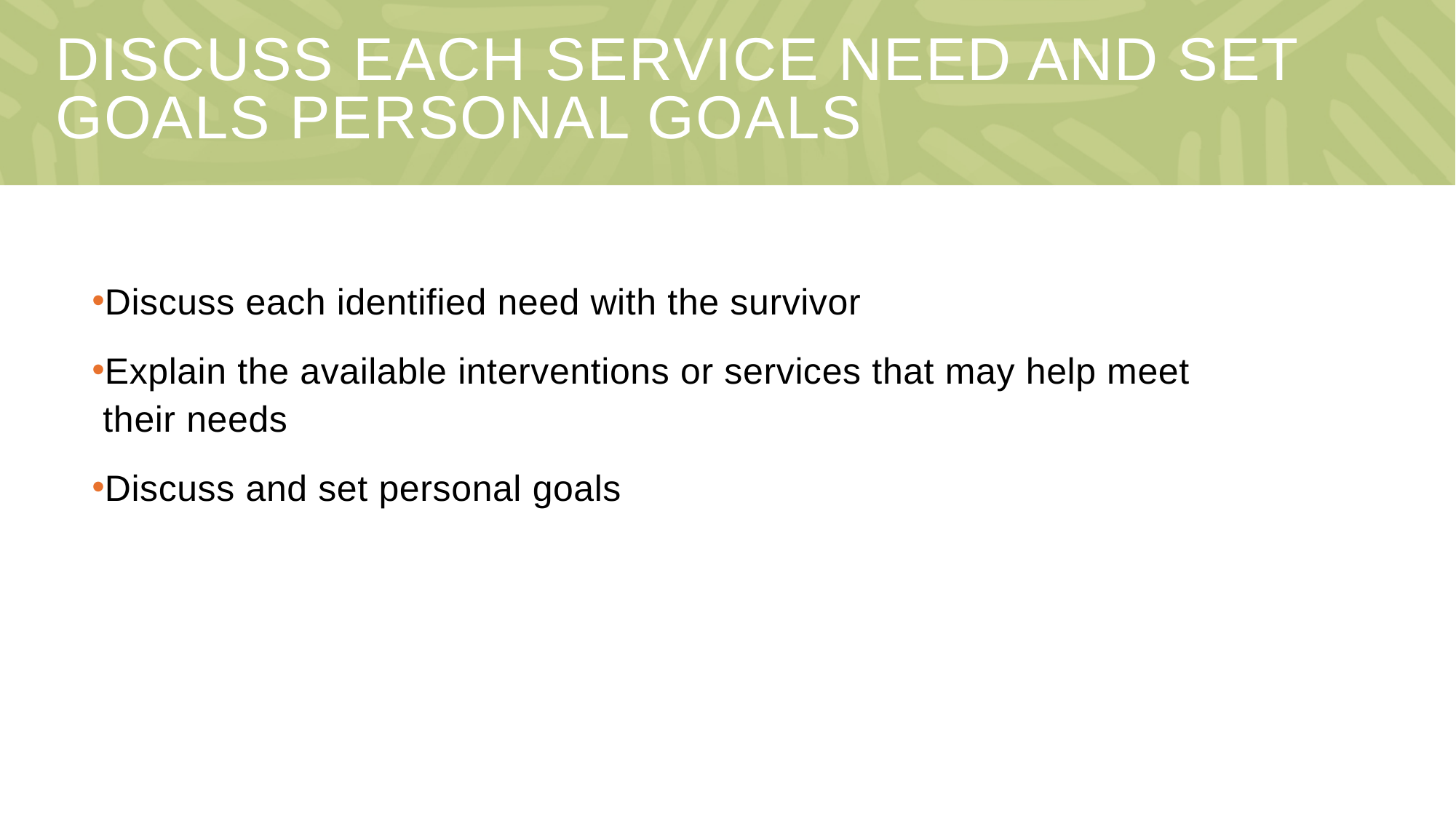

# Discuss each service need and SET GOALS PERSONAL GOALS
Discuss each identified need with the survivor
Explain the available interventions or services that may help meet their needs
Discuss and set personal goals